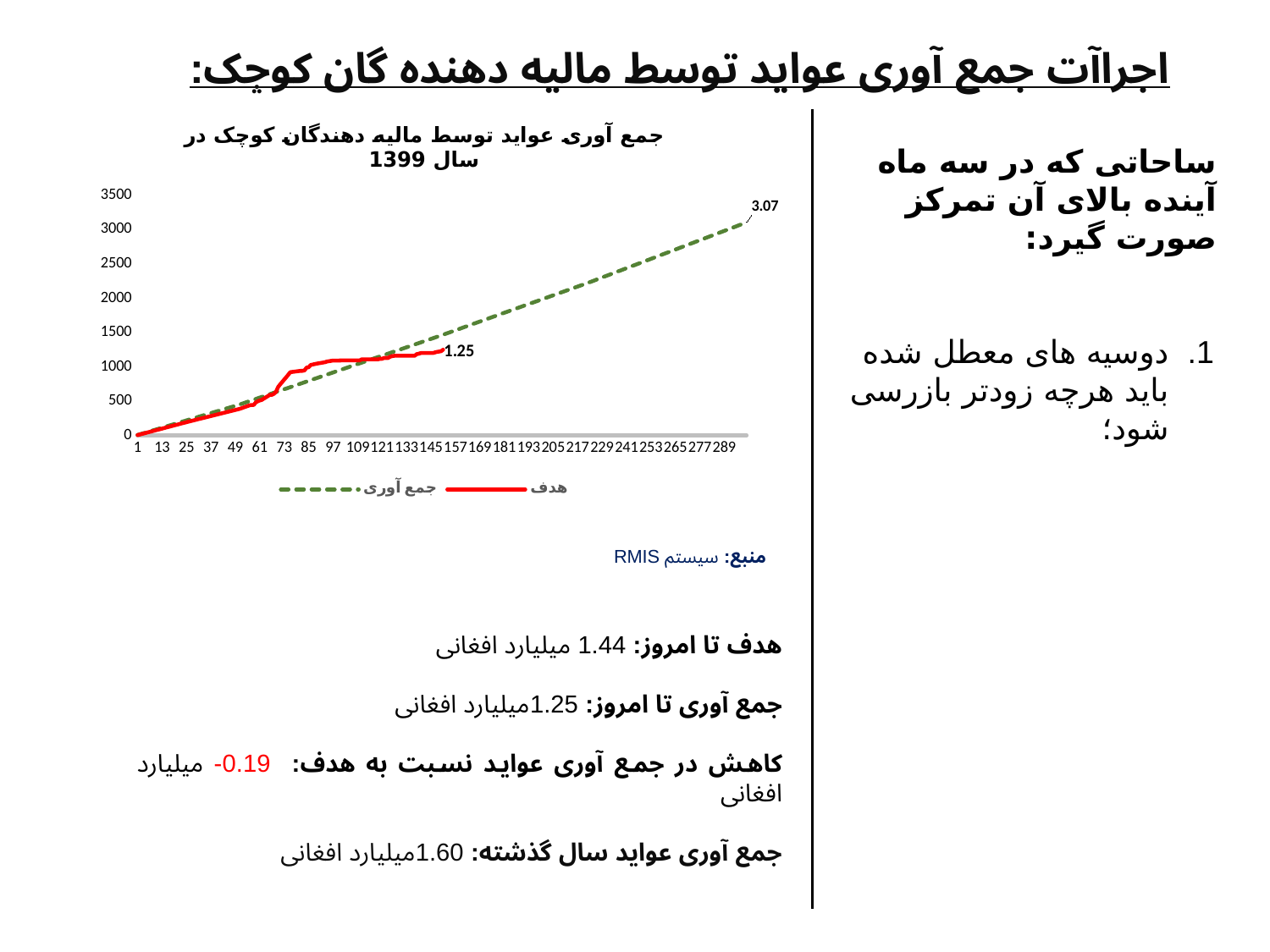

# اجراآت جمع آوری عواید توسط مالیه دهنده گان کوچک:

### Chart: جمع آوری عواید توسط مالیه دهندگان کوچک در سال 1399

| Category | Working Day's | جمع آوری | هدف |
|---|---|---|---|
ساحاتی که در سه ماه آینده بالای آن تمرکز صورت گیرد:

دوسیه های معطل شده باید هرچه زودتر بازرسی شود؛

منبع: سیستم RMIS

هدف تا امروز: 1.44 میلیارد افغانی

جمع آوری تا امروز: 1.25میلیارد افغانی

کاهش در جمع آوری عواید نسبت به هدف:  0.19- میلیارد افغانی

جمع آوری عواید سال گذشته: 1.60میلیارد افغانی